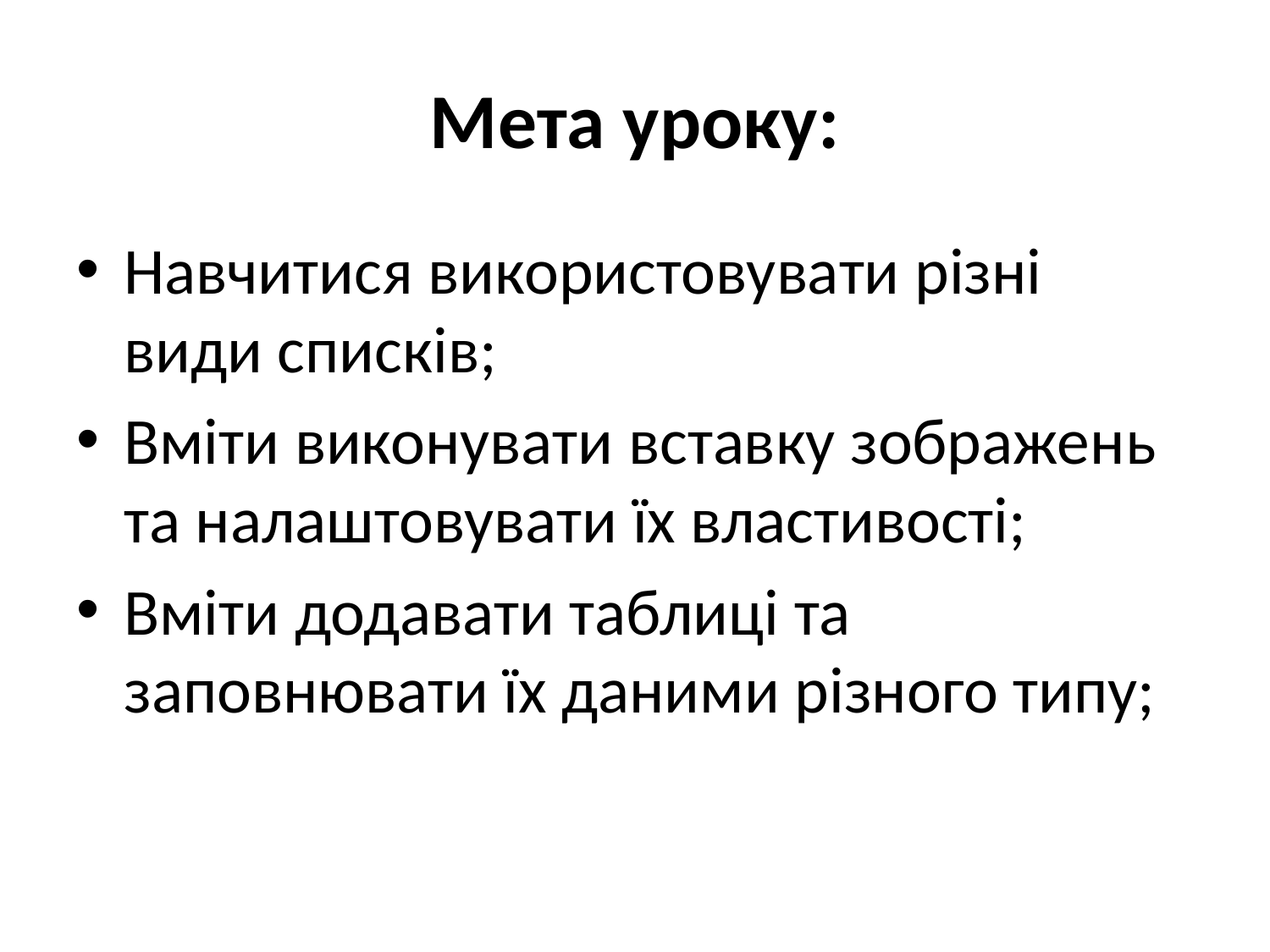

# Мета уроку:
Навчитися використовувати різні види списків;
Вміти виконувати вставку зображень та налаштовувати їх властивості;
Вміти додавати таблиці та заповнювати їх даними різного типу;